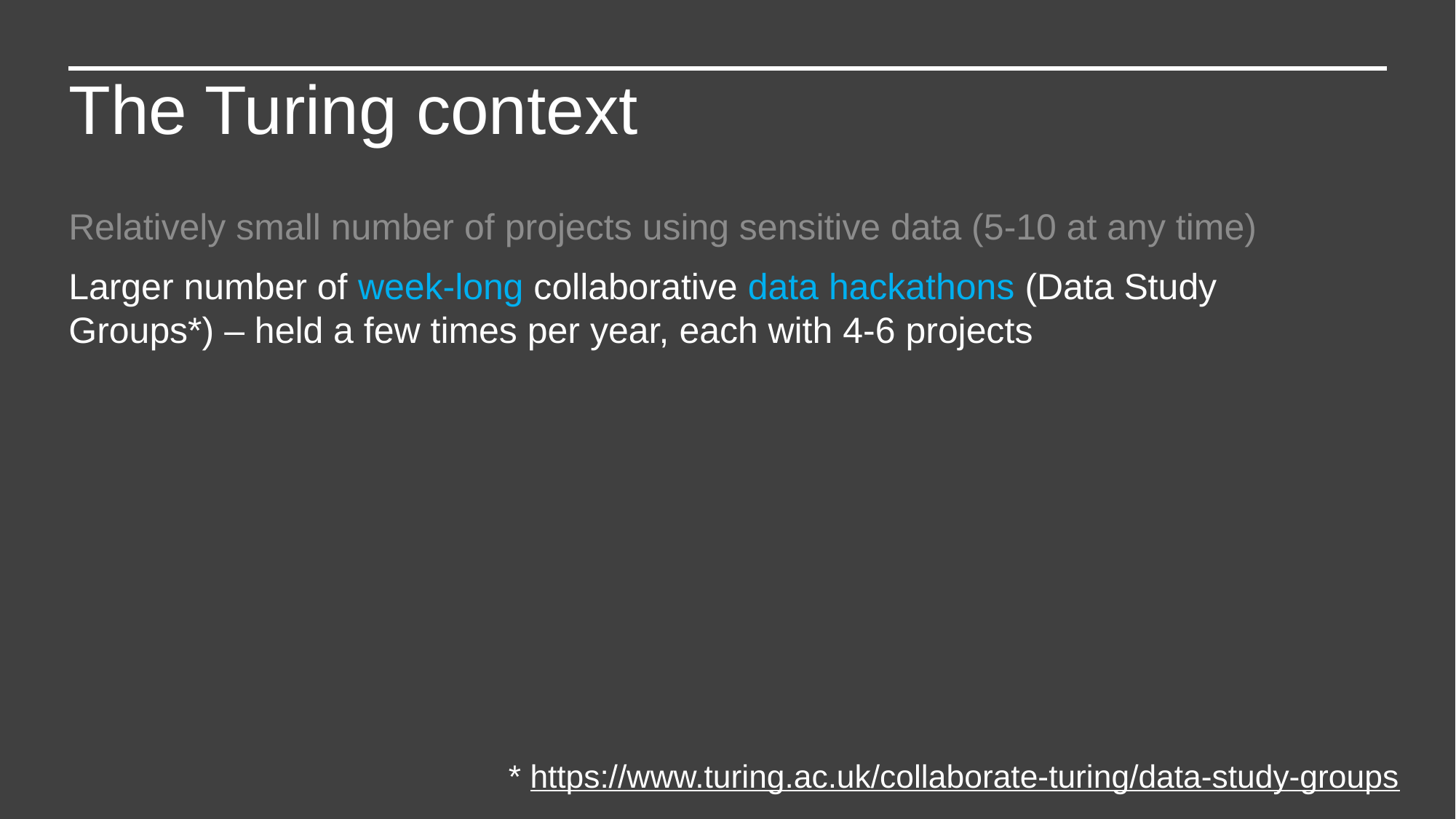

The Turing context
Relatively small number of projects using sensitive data (5-10 at any time)
Larger number of week-long collaborative data hackathons (Data Study Groups*) – held a few times per year, each with 4-6 projects
* https://www.turing.ac.uk/collaborate-turing/data-study-groups